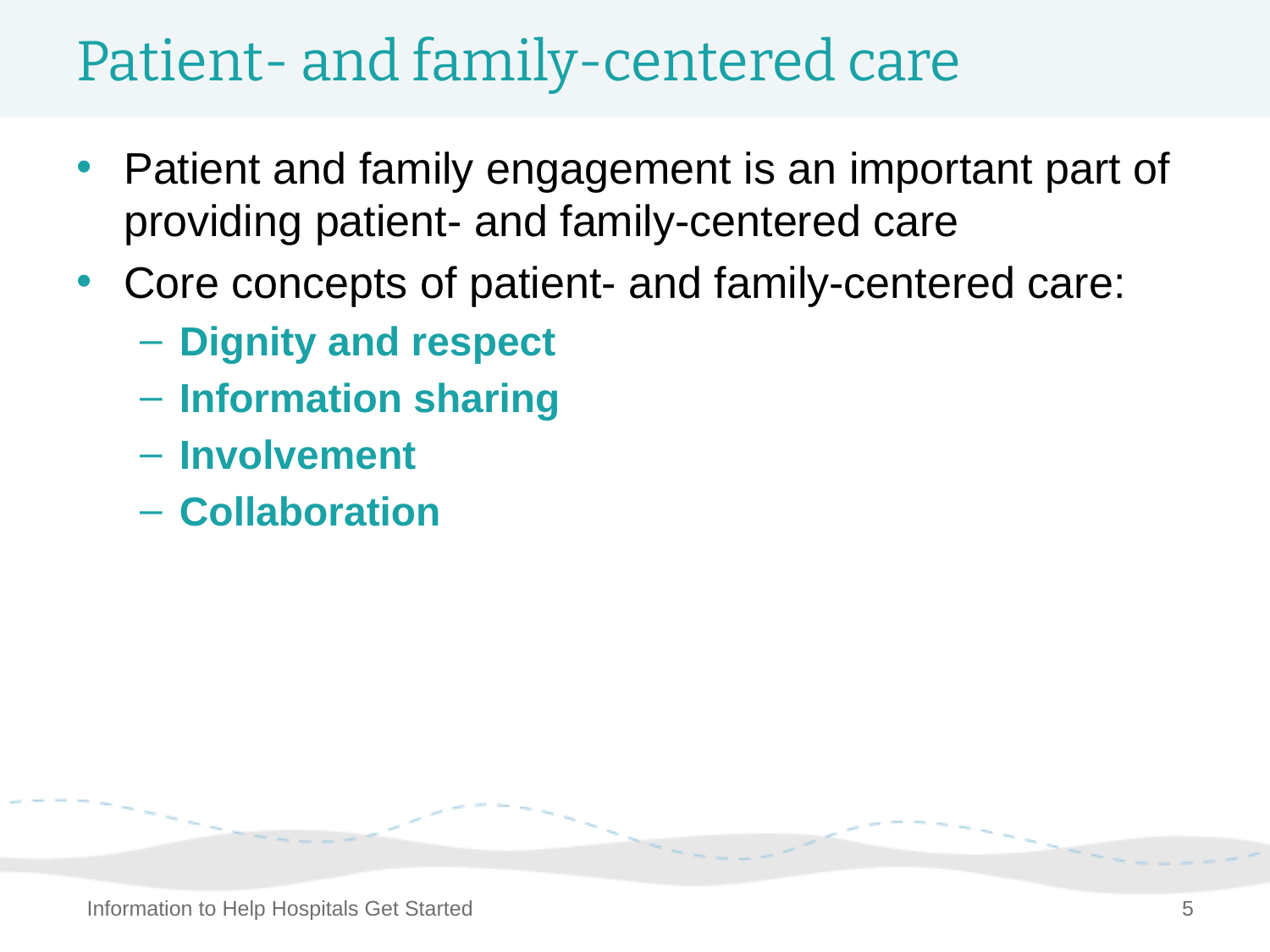

# Patient- and family-centered care
Patient and family engagement is an important part of providing patient- and family-centered care
Core concepts of patient- and family-centered care:
Dignity and respect
Information sharing
Involvement
Collaboration
Information to Help Hospitals Get Started
5